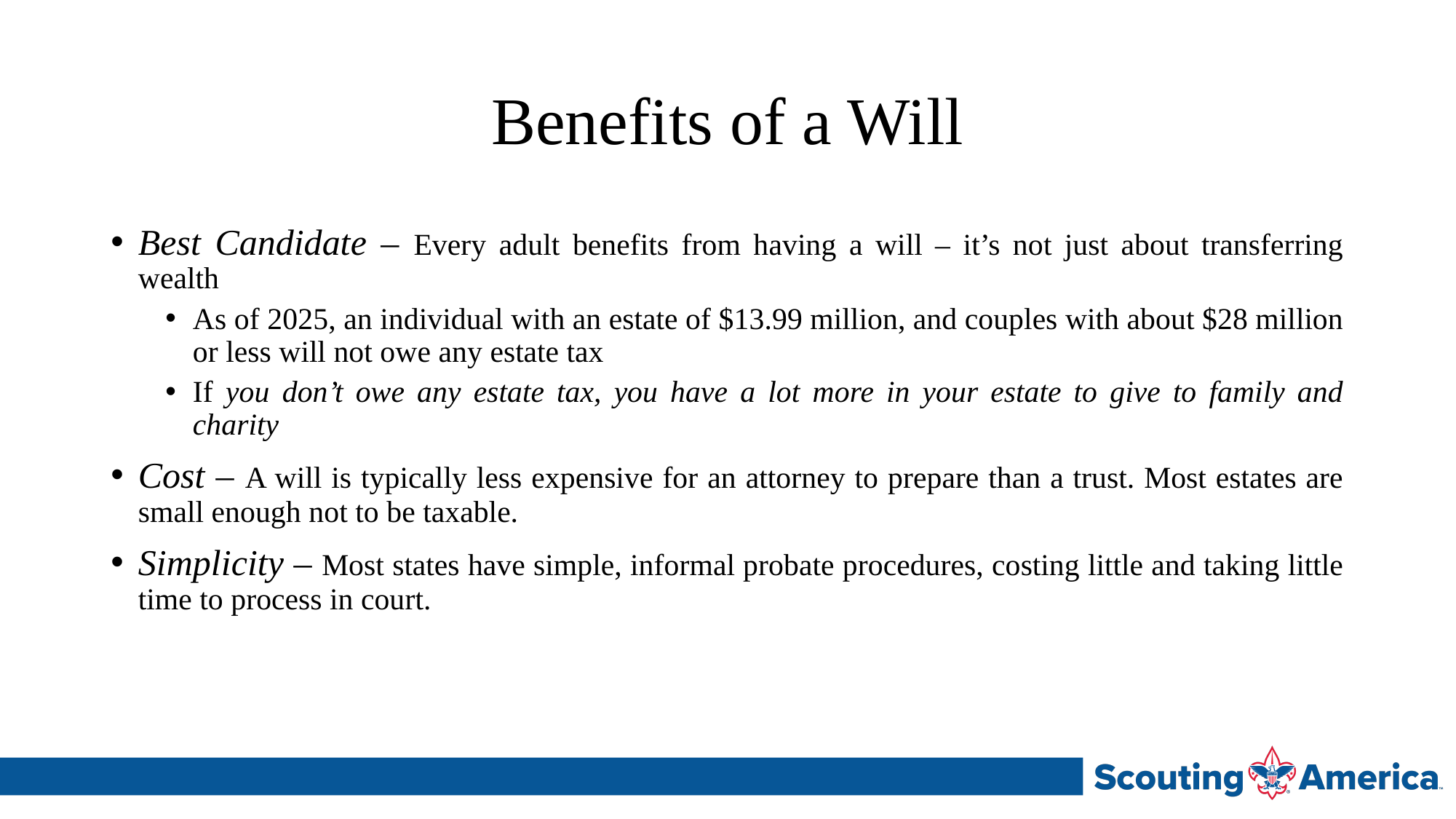

# Benefits of a Will
Best Candidate – Every adult benefits from having a will – it’s not just about transferring wealth
As of 2025, an individual with an estate of $13.99 million, and couples with about $28 million or less will not owe any estate tax
If you don’t owe any estate tax, you have a lot more in your estate to give to family and charity
Cost – A will is typically less expensive for an attorney to prepare than a trust. Most estates are small enough not to be taxable.
Simplicity – Most states have simple, informal probate procedures, costing little and taking little time to process in court.